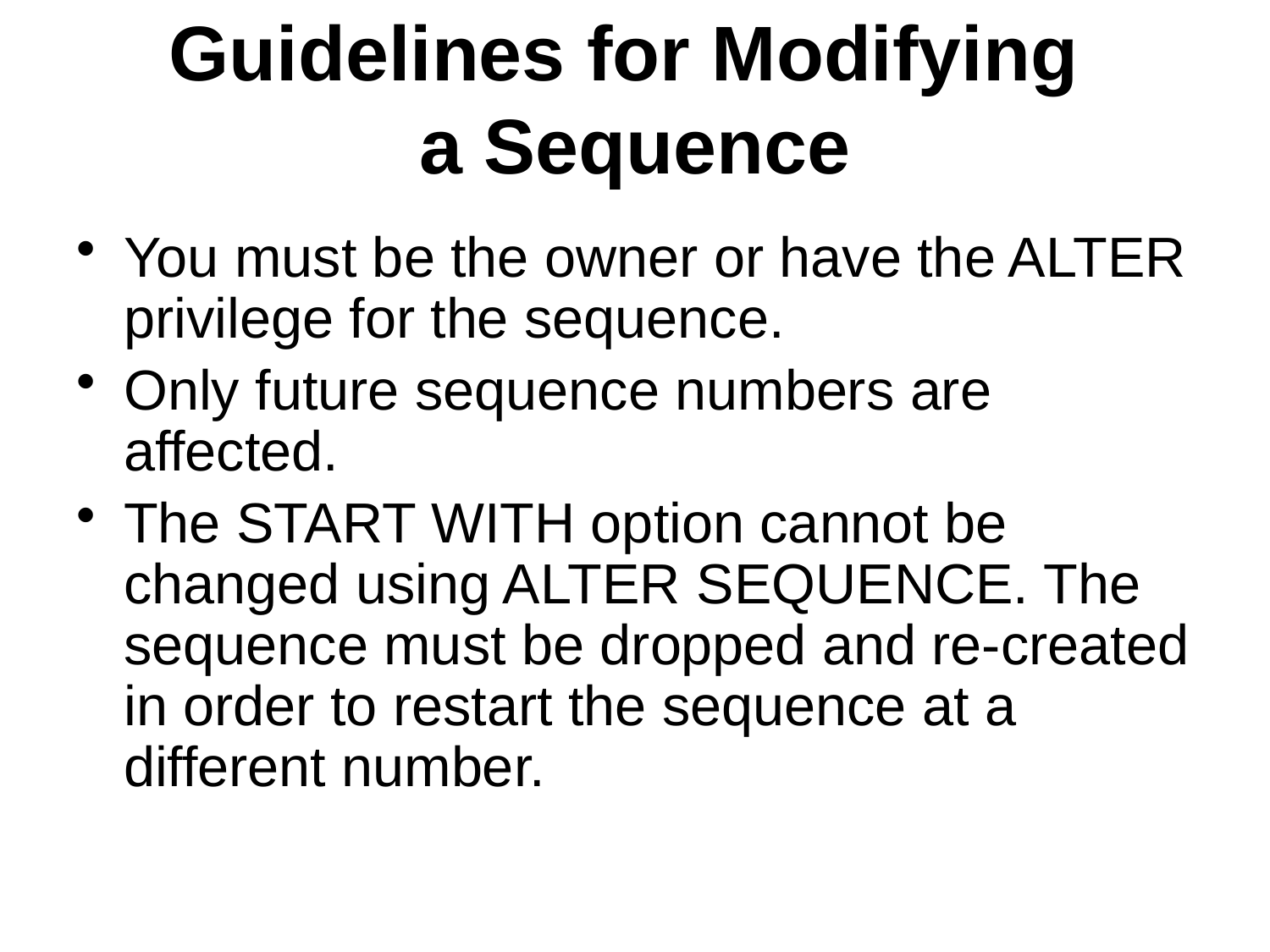

# Guidelines for Modifying a Sequence
You must be the owner or have the ALTER privilege for the sequence.
Only future sequence numbers are affected.
The START WITH option cannot be changed using ALTER SEQUENCE. The sequence must be dropped and re-created in order to restart the sequence at a different number.